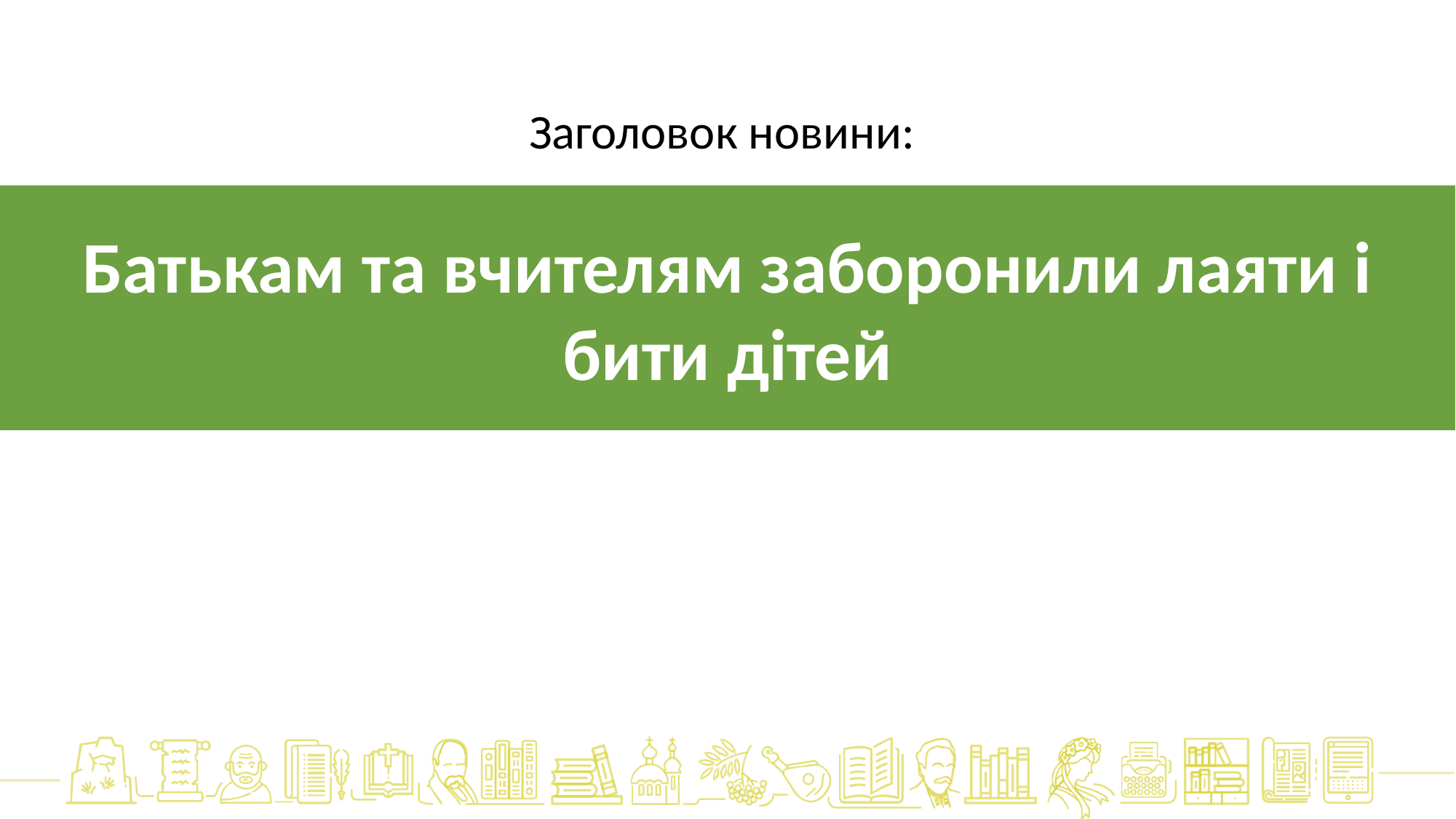

Заголовок новини:
Батькам та вчителям заборонили лаяти і бити дітей